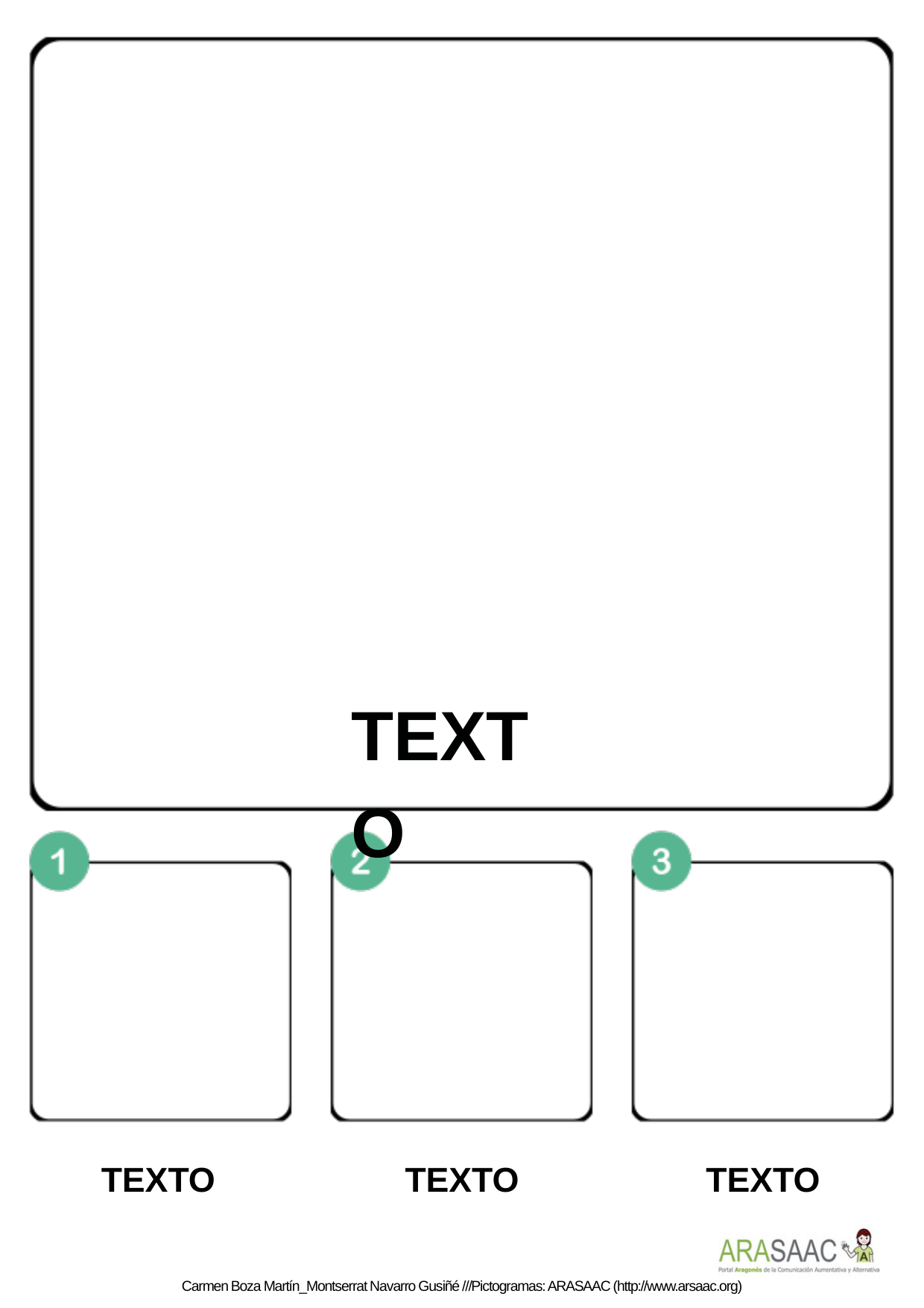

TEXTO

TEXTO
TEXTO
TEXTO

Carmen Boza Martín_Montserrat Navarro Gusiñé ///Pictogramas: ARASAAC (http://www.arsaac.org)